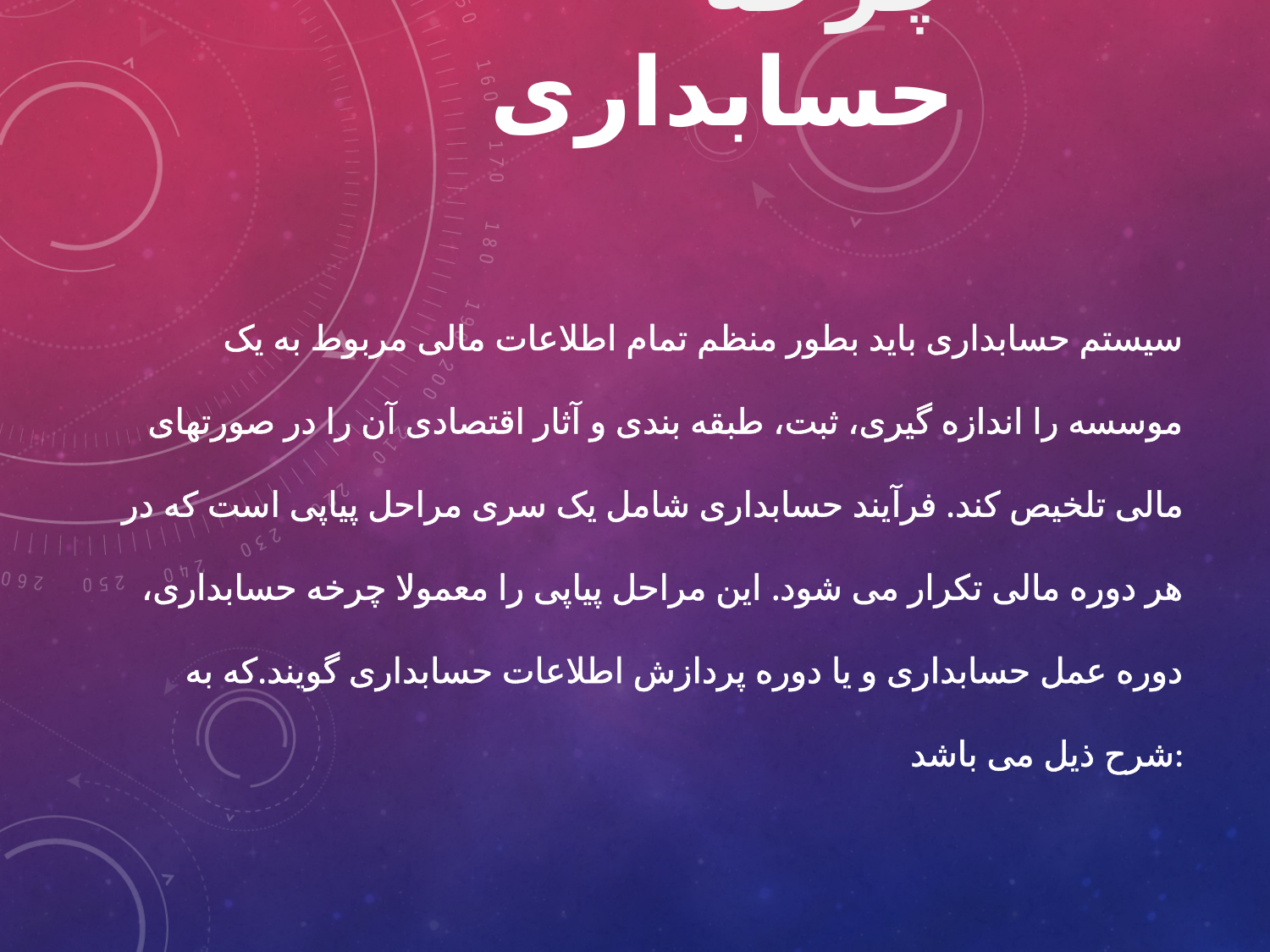

# چرخه حسابداری
سیستم حسابداری باید بطور منظم تمام اطلاعات مالی مربوط به یک موسسه را اندازه گیری، ثبت، طبقه بندی و آثار اقتصادی آن را در صورتهای مالی تلخیص کند. فرآیند حسابداری شامل یک سری مراحل پیاپی است که در هر دوره مالی تکرار می شود. این مراحل پیاپی را معمولا چرخه حسابداری، دوره عمل حسابداری و یا دوره پردازش اطلاعات حسابداری گویند.که به شرح ذیل می باشد: